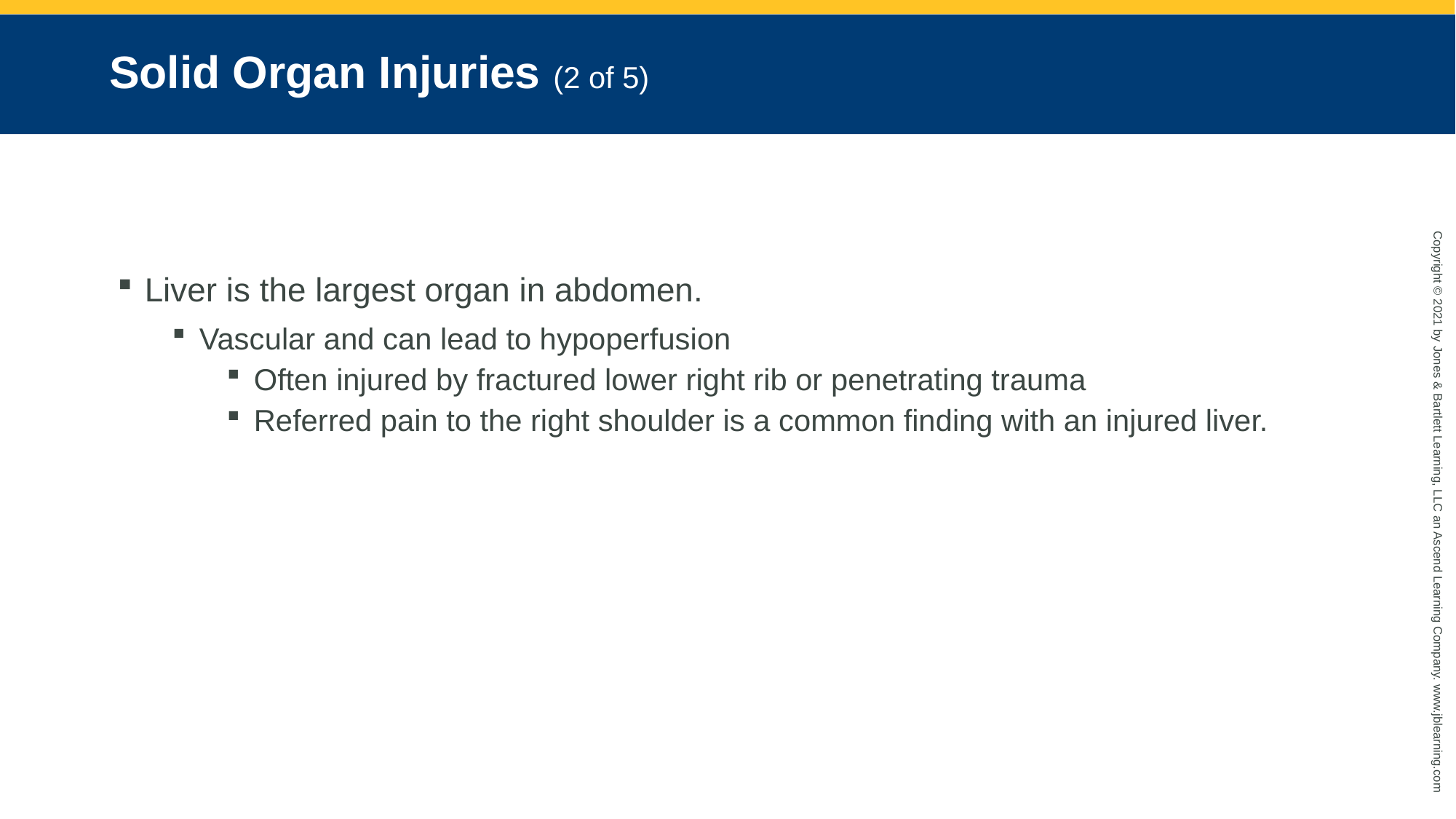

# Solid Organ Injuries (2 of 5)
Liver is the largest organ in abdomen.
Vascular and can lead to hypoperfusion
Often injured by fractured lower right rib or penetrating trauma
Referred pain to the right shoulder is a common finding with an injured liver.